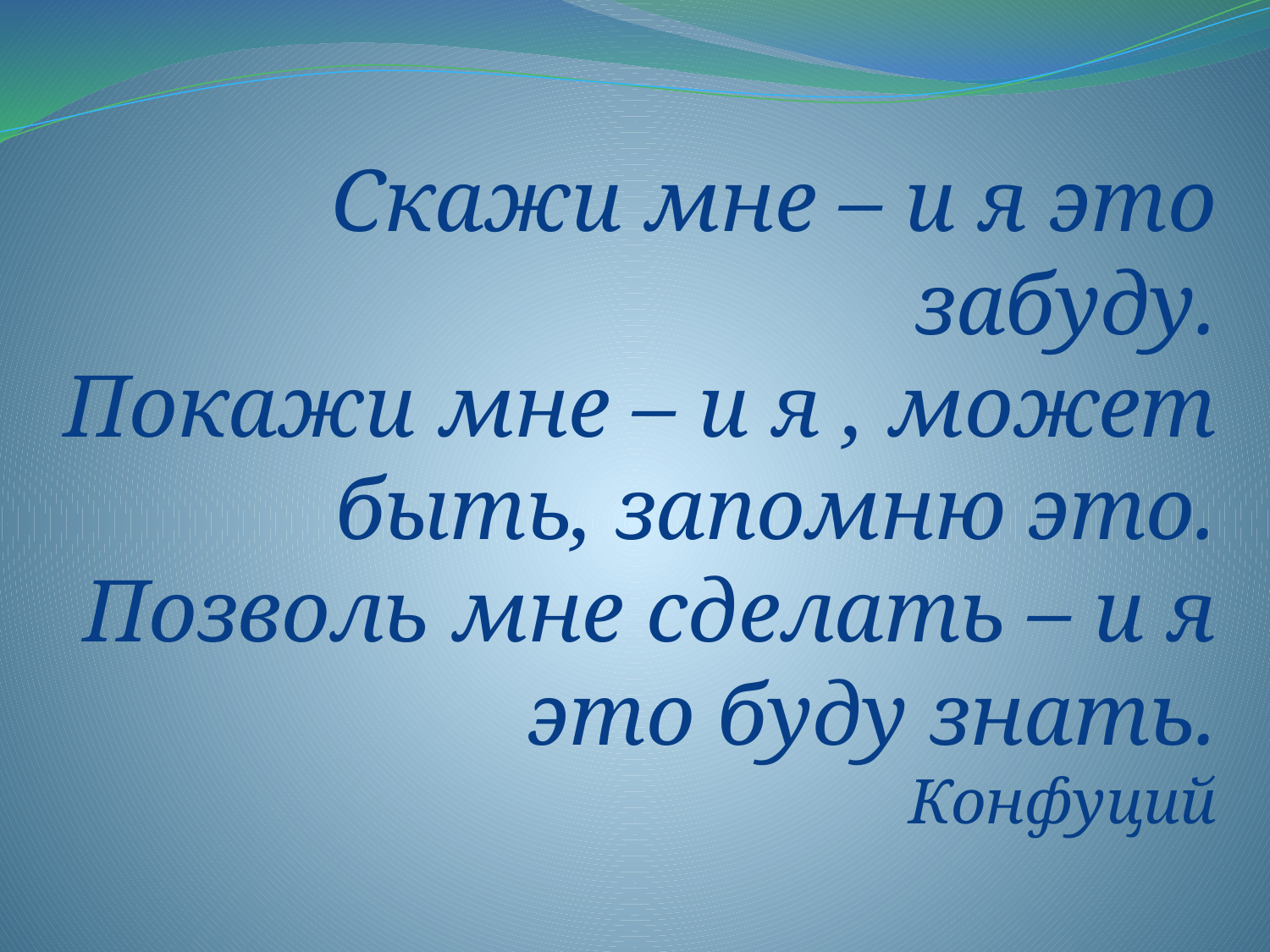

# Скажи мне – и я это забуду. Покажи мне – и я , может быть, запомню это. Позволь мне сделать – и я это буду знать. Конфуций